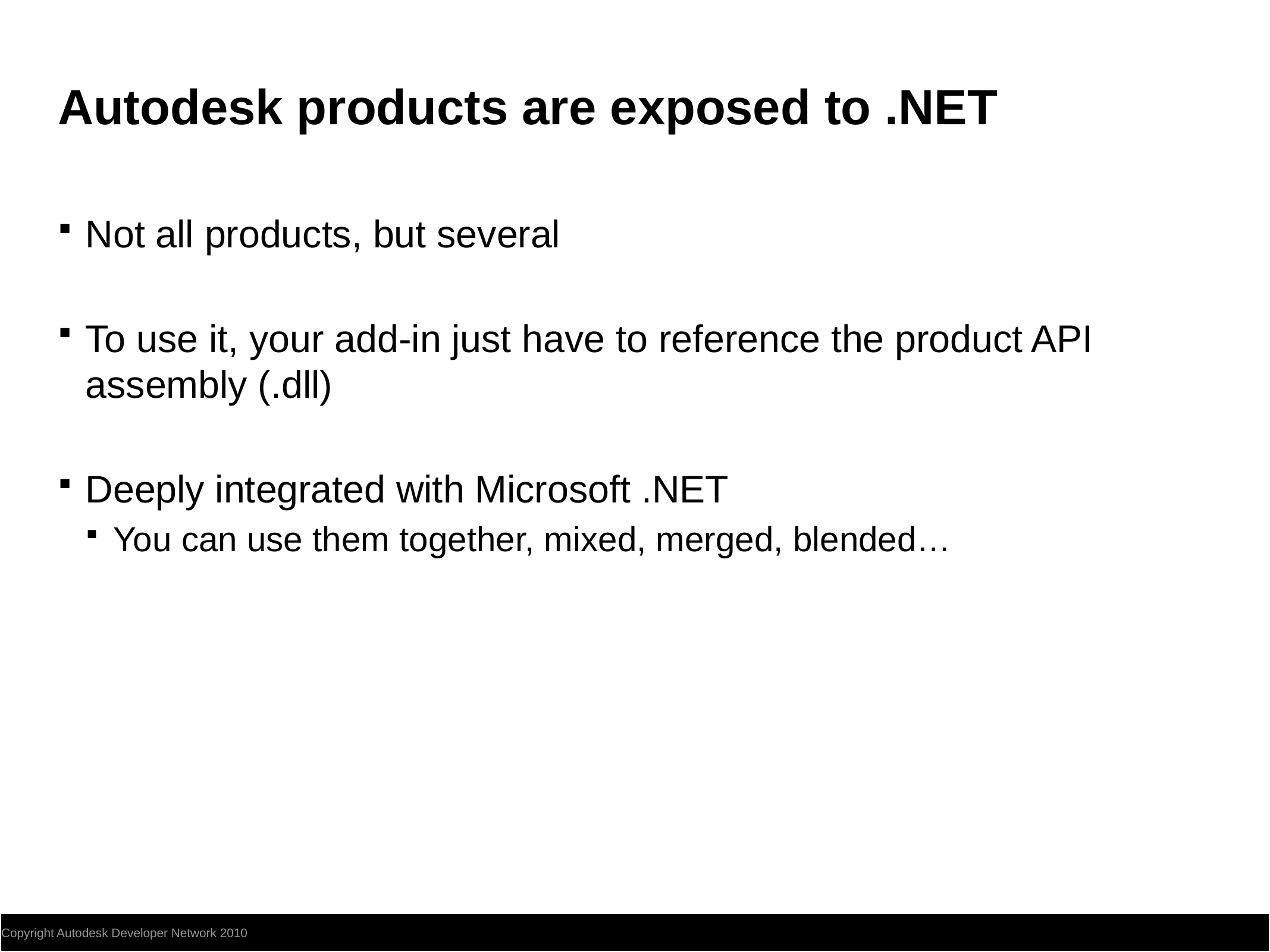

# Autodesk products are exposed to .NET
Not all products, but several

To use it, your add-in just have to reference the product API assembly (.dll)

Deeply integrated with Microsoft .NET
You can use them together, mixed, merged, blended…